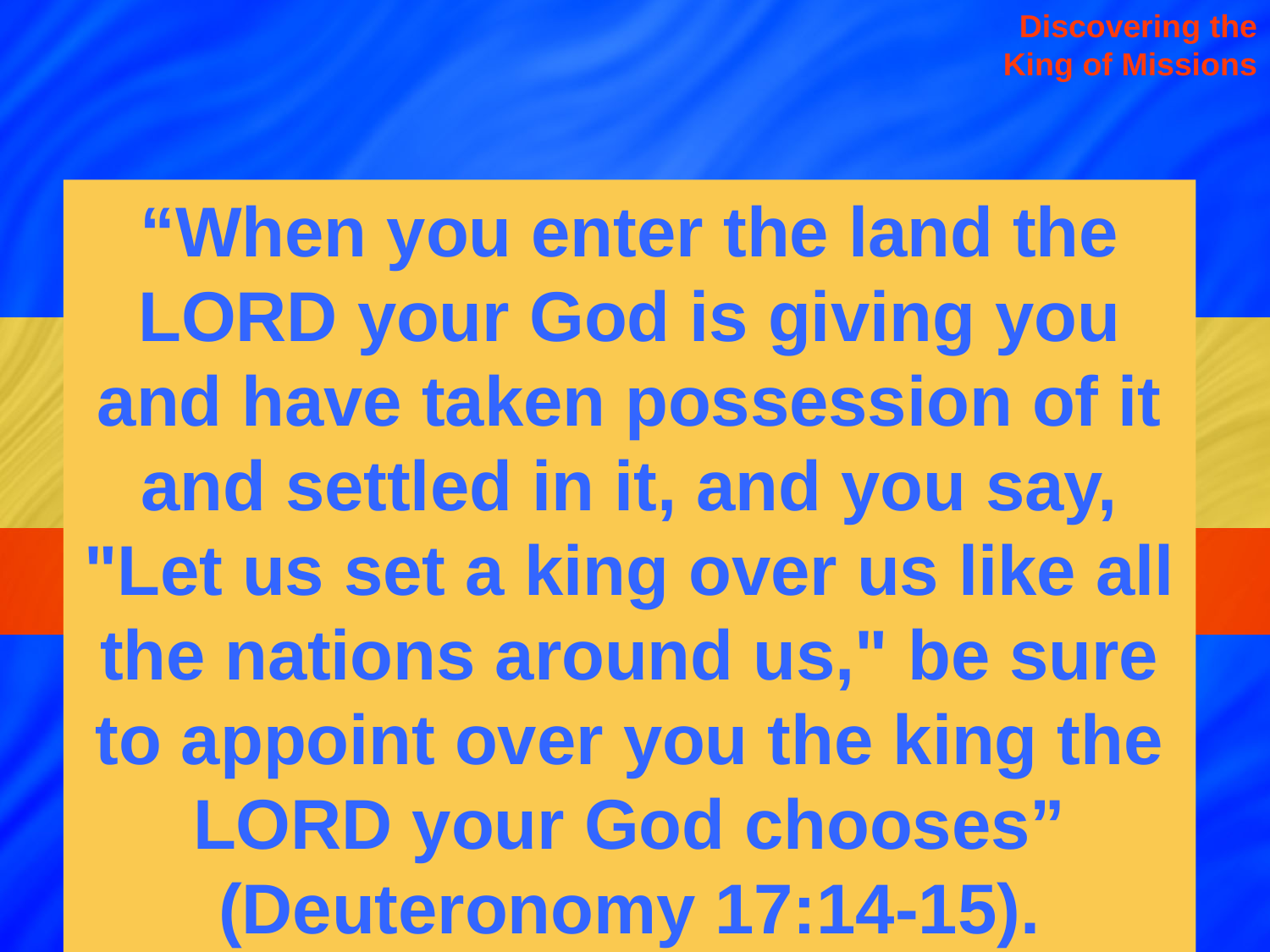

Discovering the King of Missions
“When you enter the land the LORD your God is giving you and have taken possession of it and settled in it, and you say, "Let us set a king over us like all the nations around us," be sure to appoint over you the king the LORD your God chooses” (Deuteronomy 17:14-15).